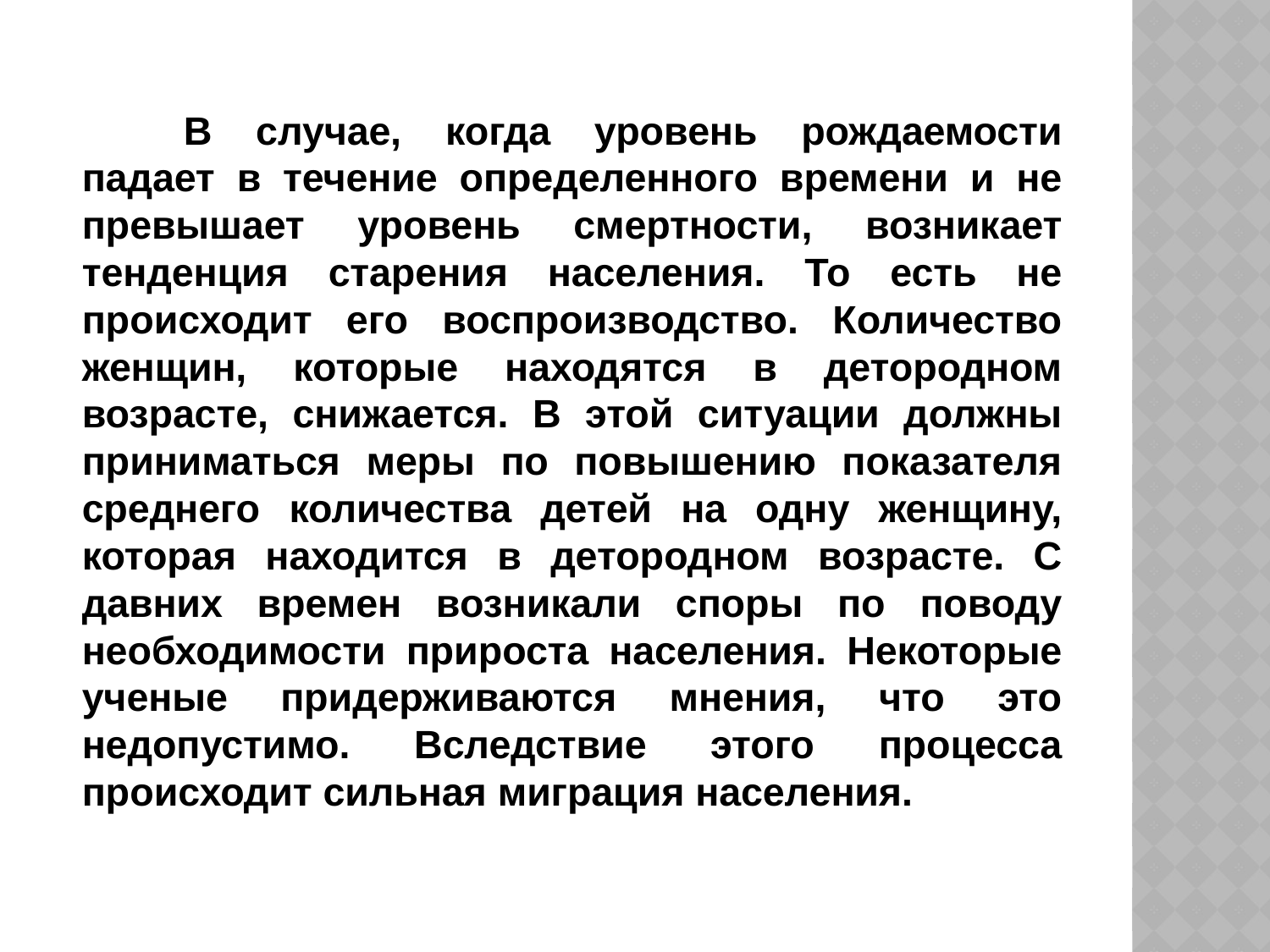

В случае, когда уровень рождаемости падает в течение определенного времени и не превышает уровень смертности, возникает тенденция старения населения. То есть не происходит его воспроизводство. Количество женщин, которые находятся в детородном возрасте, снижается. В этой ситуации должны приниматься меры по повышению показателя среднего количества детей на одну женщину, которая находится в детородном возрасте. С давних времен возникали споры по поводу необходимости прироста населения. Некоторые ученые придерживаются мнения, что это недопустимо. Вследствие этого процесса происходит сильная миграция населения.